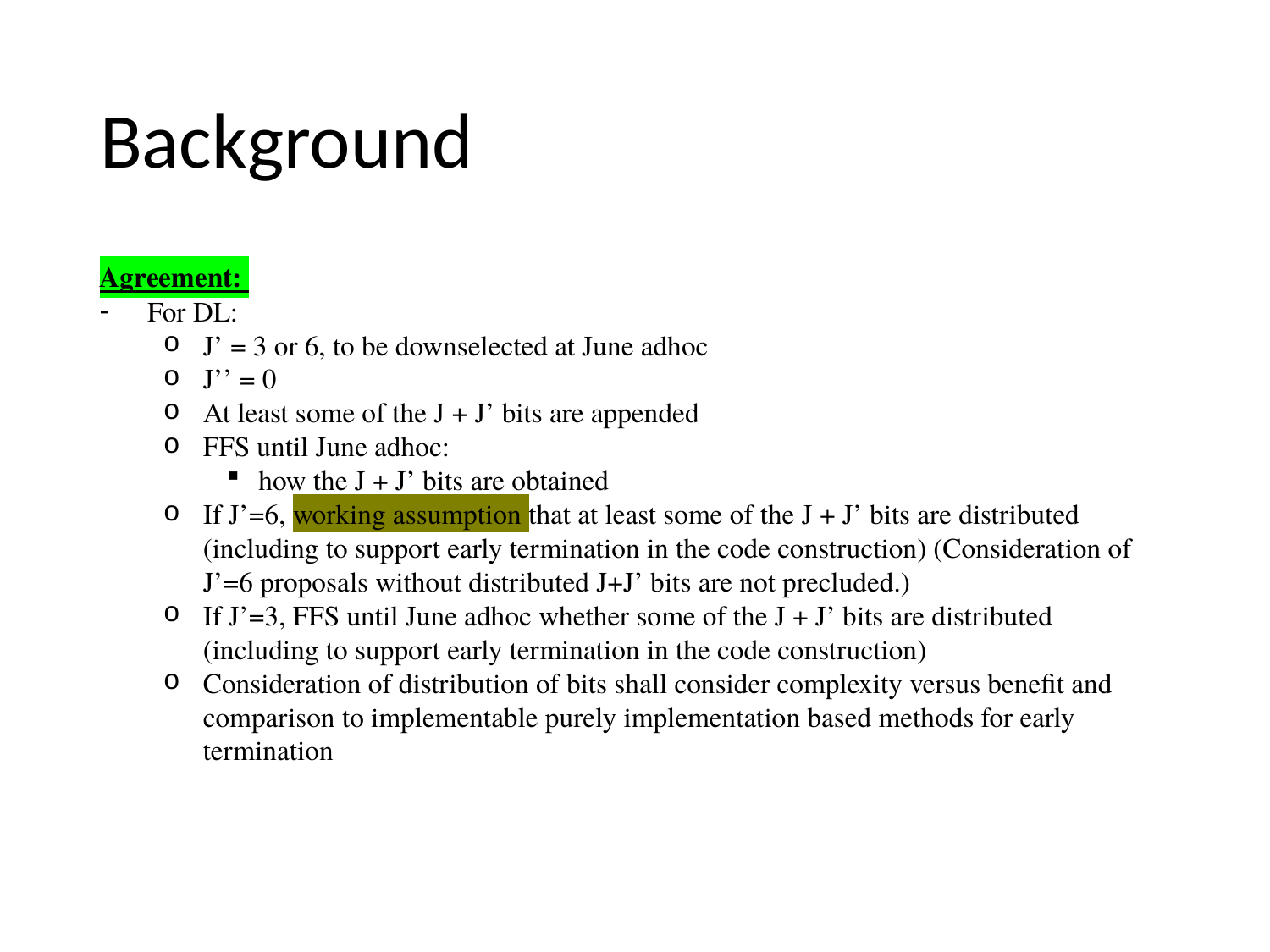

# Background
Agreement:
For DL:
J’ = 3 or 6, to be downselected at June adhoc
J’’ = 0
At least some of the J + J’ bits are appended
FFS until June adhoc:
how the J + J’ bits are obtained
If J’=6, working assumption that at least some of the J + J’ bits are distributed (including to support early termination in the code construction) (Consideration of J’=6 proposals without distributed J+J’ bits are not precluded.)
If J’=3, FFS until June adhoc whether some of the J + J’ bits are distributed (including to support early termination in the code construction)
Consideration of distribution of bits shall consider complexity versus benefit and comparison to implementable purely implementation based methods for early termination